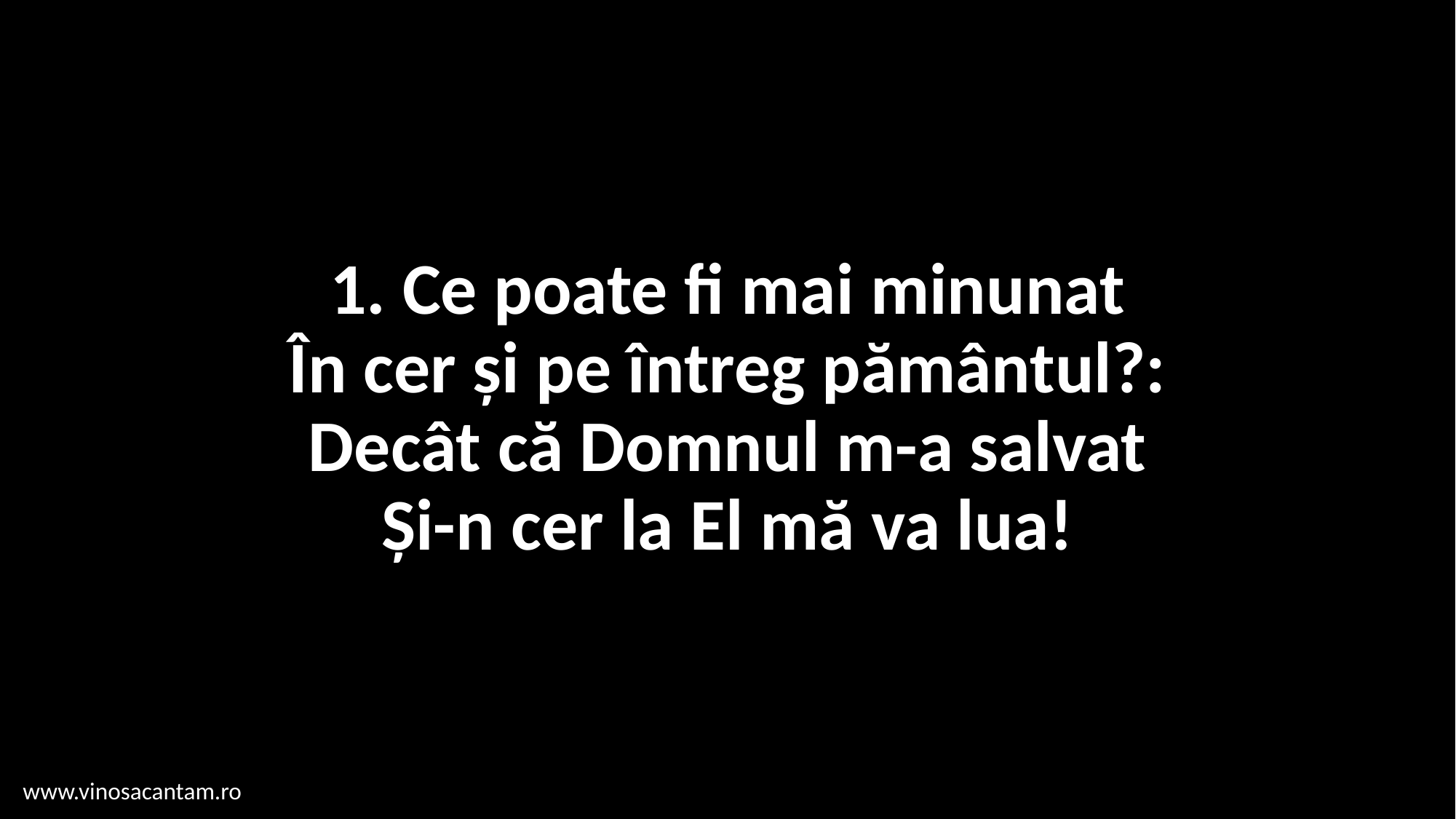

# 1. Ce poate fi mai minunat În cer și pe întreg pământul?: Decât că Domnul m-a salvat Și-n cer la El mă va lua!
www.vinosacantam.ro